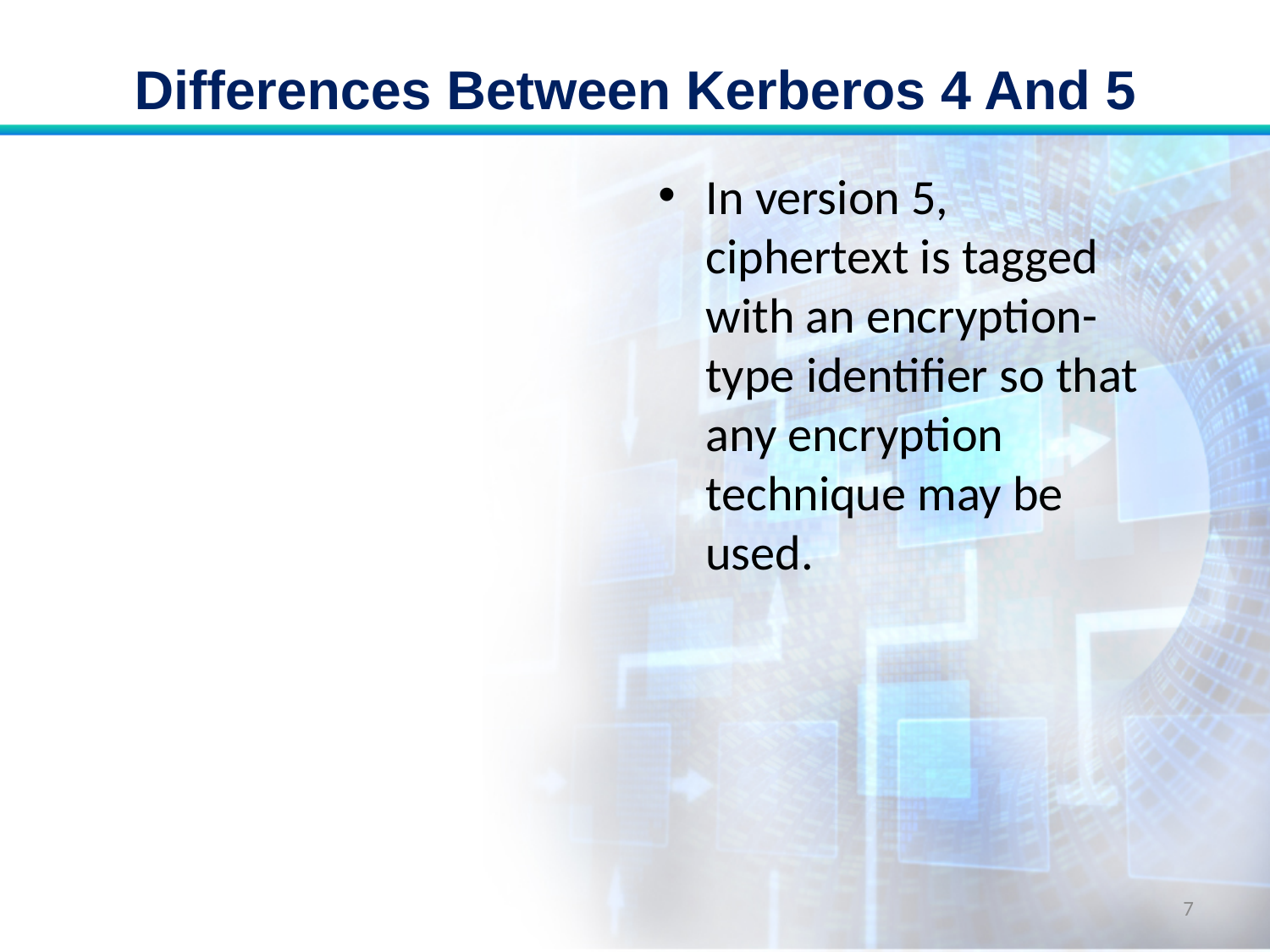

# Differences Between Kerberos 4 And 5
In version 5, ciphertext is tagged with an encryption-type identifier so that any encryption technique may be used.

7